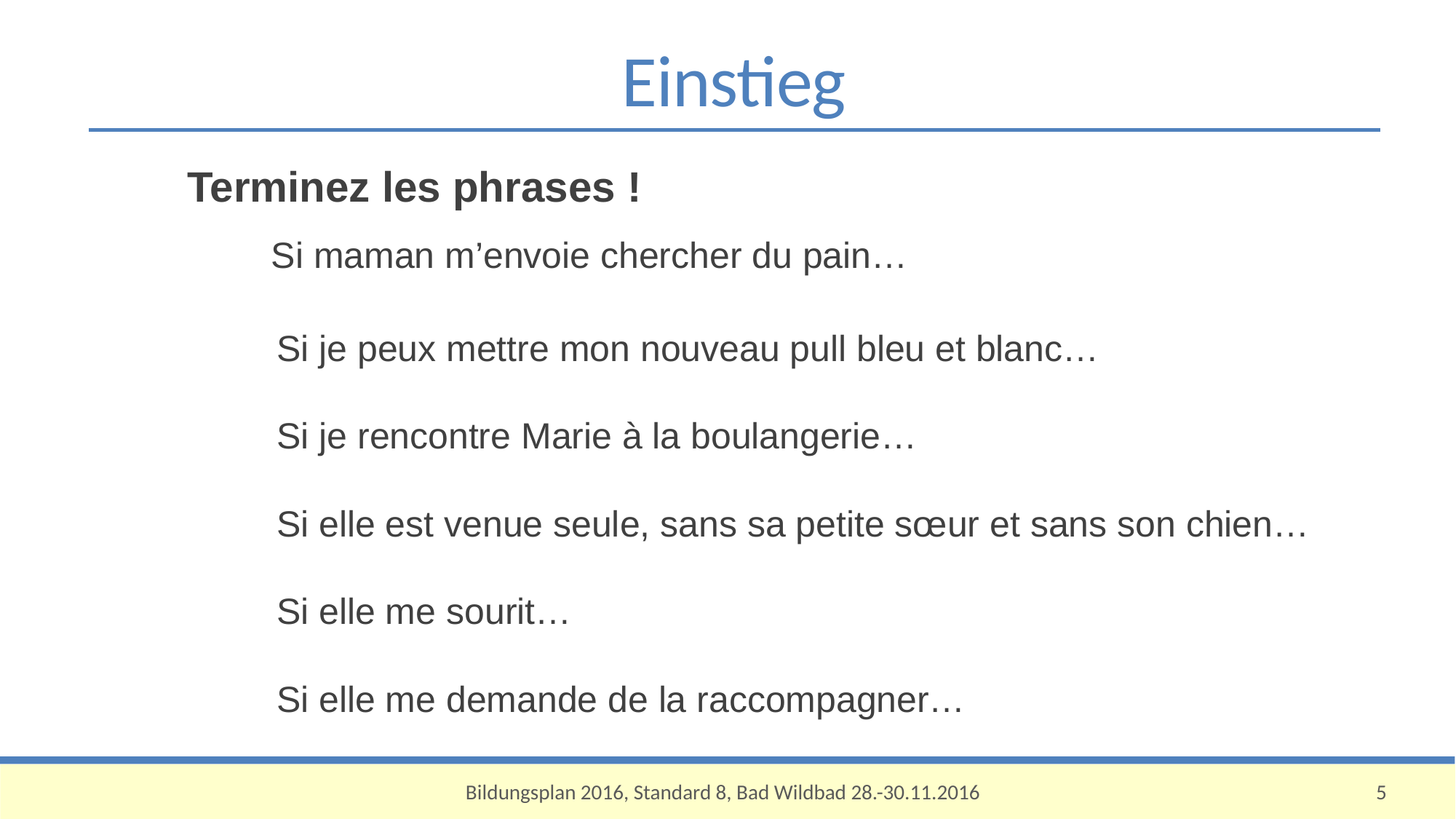

Einstieg
Terminez les phrases !
 Si maman m’envoie chercher du pain…
Si je peux mettre mon nouveau pull bleu et blanc…
Si je rencontre Marie à la boulangerie…
Si elle est venue seule, sans sa petite sœur et sans son chien…
Si elle me sourit…
Si elle me demande de la raccompagner…